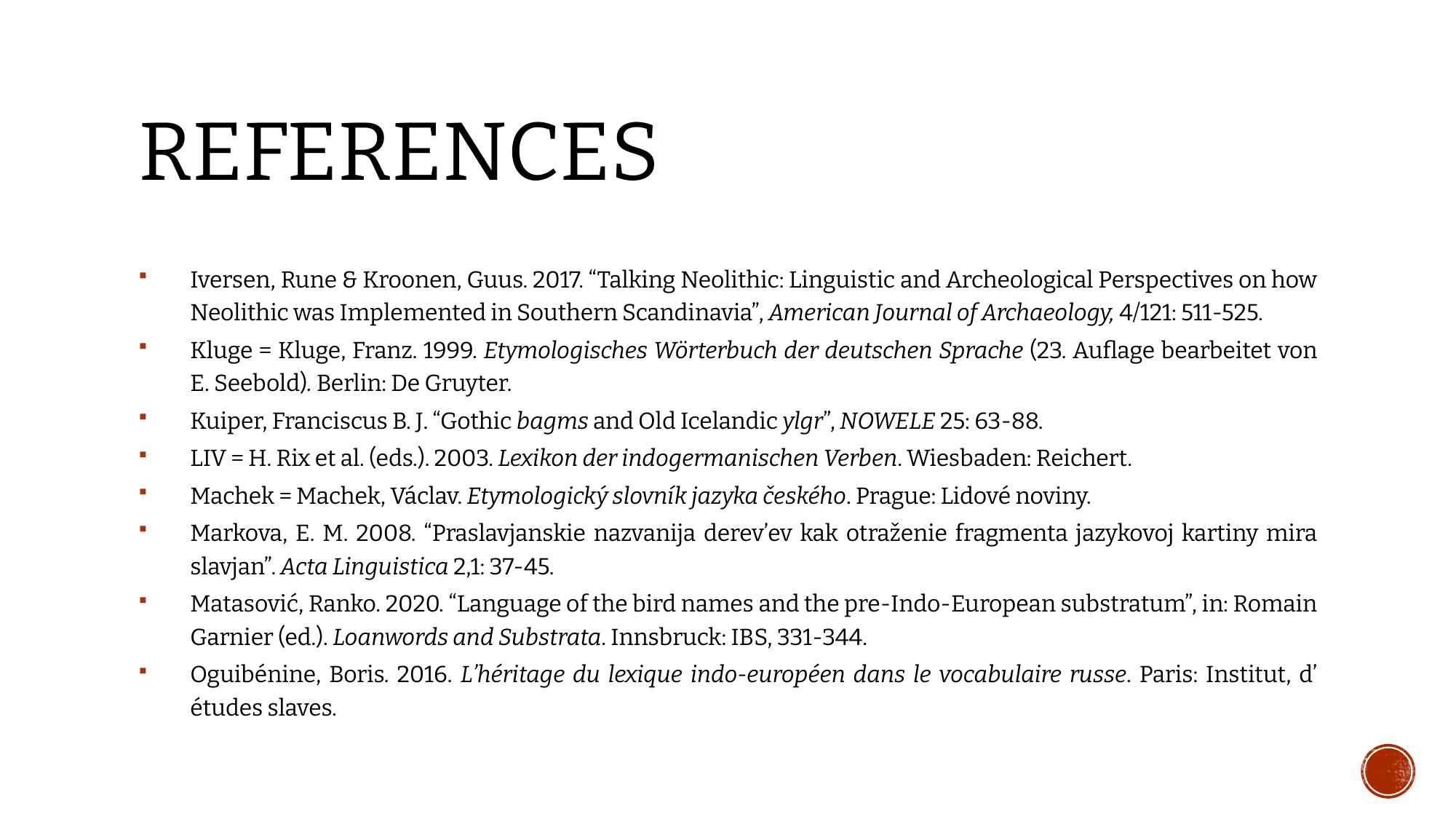

# references
Iversen, Rune & Kroonen, Guus. 2017. “Talking Neolithic: Linguistic and Archeological Perspectives on how Neolithic was Implemented in Southern Scandinavia”, American Journal of Archaeology, 4/121: 511-525.
Kluge = Kluge, Franz. 1999. Etymologisches Wörterbuch der deutschen Sprache (23. Auflage bearbeitet von E. Seebold). Berlin: De Gruyter.
Kuiper, Franciscus B. J. “Gothic bagms and Old Icelandic ylgr”, NOWELE 25: 63-88.
LIV = H. Rix et al. (eds.). 2003. Lexikon der indogermanischen Verben. Wiesbaden: Reichert.
Machek = Machek, Václav. Etymologický slovník jazyka českého. Prague: Lidové noviny.
Markova, E. M. 2008. “Praslavjanskie nazvanija derev’ev kak otraženie fragmenta jazykovoj kartiny mira slavjan”. Acta Linguistica 2,1: 37-45.
Matasović, Ranko. 2020. “Language of the bird names and the pre-Indo-European substratum”, in: Romain Garnier (ed.). Loanwords and Substrata. Innsbruck: IBS, 331-344.
Oguibénine, Boris. 2016. L’héritage du lexique indo-européen dans le vocabulaire russe. Paris: Institut, d’ études slaves.